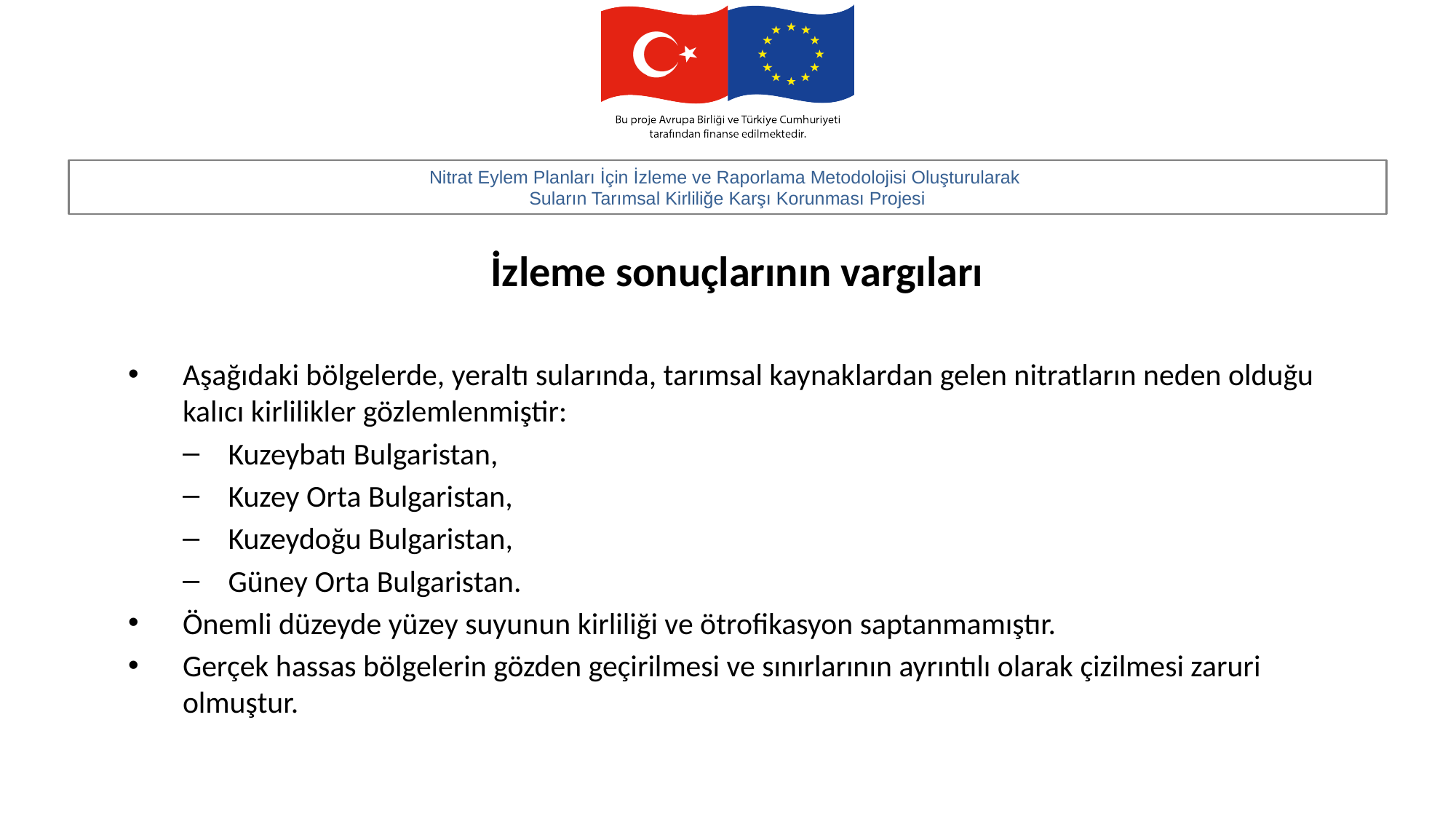

# İzleme sonuçlarının vargıları
Aşağıdaki bölgelerde, yeraltı sularında, tarımsal kaynaklardan gelen nitratların neden olduğu kalıcı kirlilikler gözlemlenmiştir:
Kuzeybatı Bulgaristan,
Kuzey Orta Bulgaristan,
Kuzeydoğu Bulgaristan,
Güney Orta Bulgaristan.
Önemli düzeyde yüzey suyunun kirliliği ve ötrofikasyon saptanmamıştır.
Gerçek hassas bölgelerin gözden geçirilmesi ve sınırlarının ayrıntılı olarak çizilmesi zaruri olmuştur.